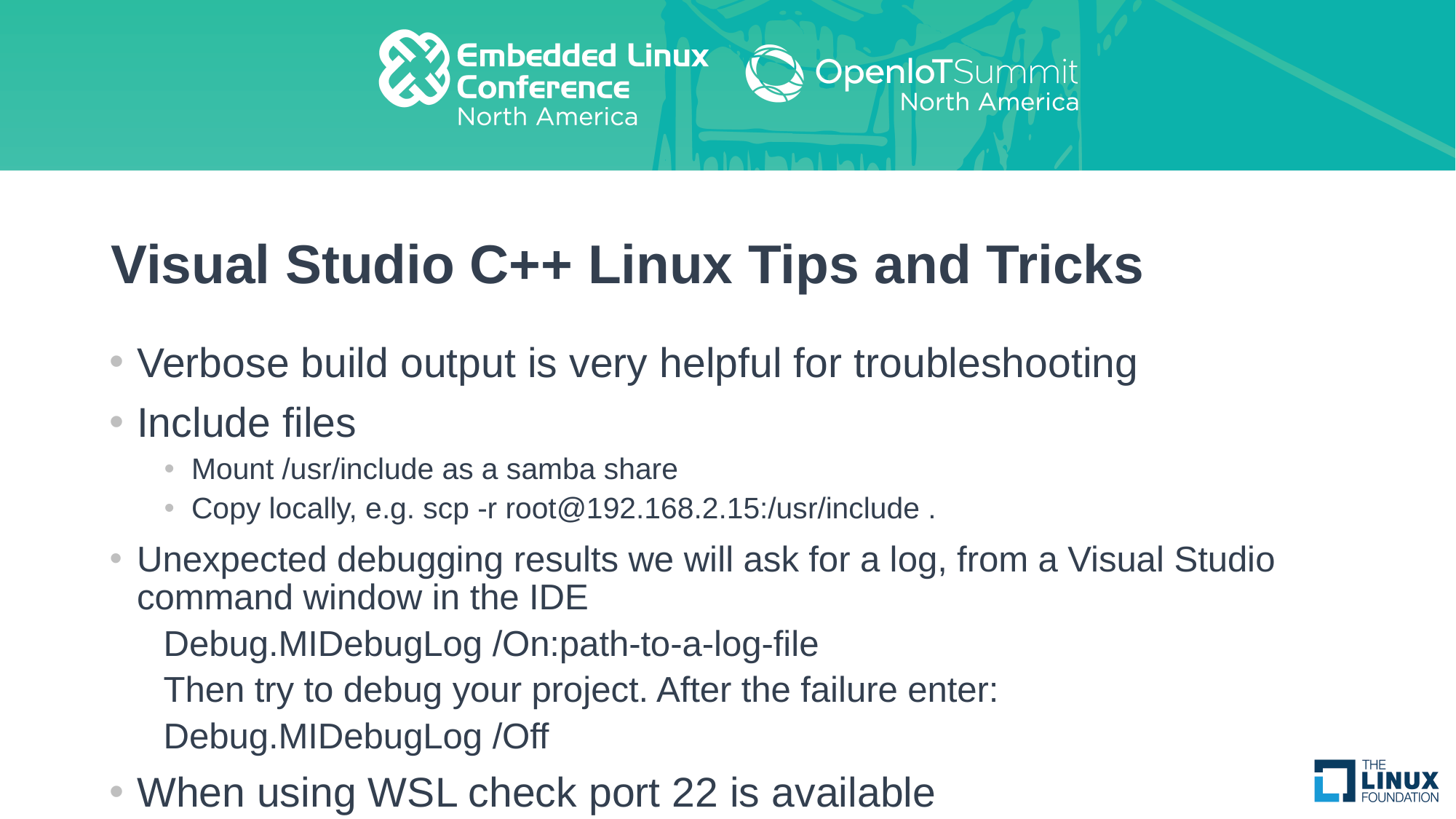

# Visual Studio C++ Linux Tips and Tricks
Verbose build output is very helpful for troubleshooting
Include files
Mount /usr/include as a samba share
Copy locally, e.g. scp -r root@192.168.2.15:/usr/include .
Unexpected debugging results we will ask for a log, from a Visual Studio command window in the IDE
Debug.MIDebugLog /On:path-to-a-log-file
Then try to debug your project. After the failure enter:
Debug.MIDebugLog /Off
When using WSL check port 22 is available